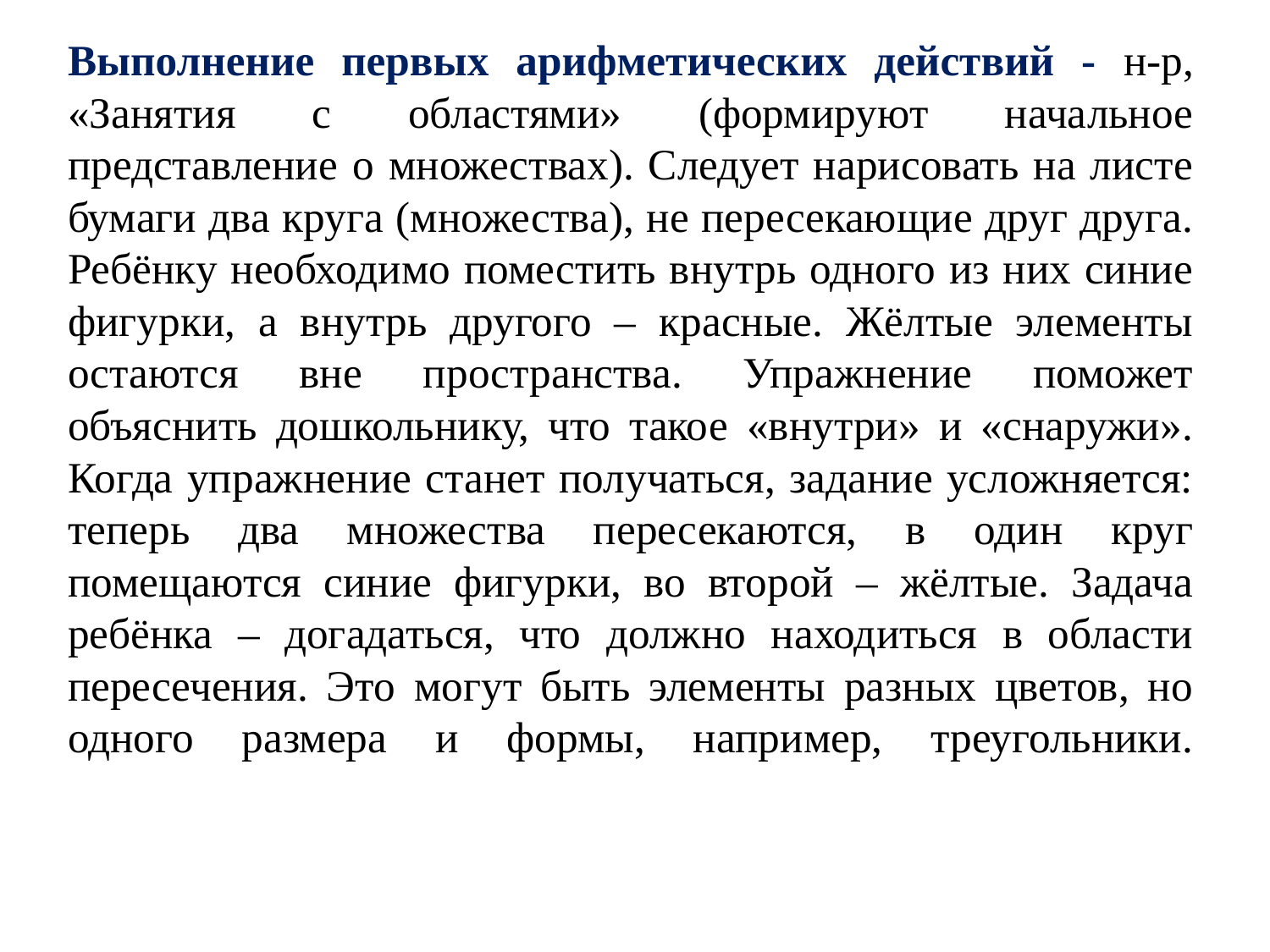

Выполнение первых арифметических действий - н-р, «Занятия с областями» (формируют начальное представление о множествах). Следует нарисовать на листе бумаги два круга (множества), не пересекающие друг друга. Ребёнку необходимо поместить внутрь одного из них синие фигурки, а внутрь другого – красные. Жёлтые элементы остаются вне пространства. Упражнение поможет объяснить дошкольнику, что такое «внутри» и «снаружи». Когда упражнение станет получаться, задание усложняется: теперь два множества пересекаются, в один круг помещаются синие фигурки, во второй – жёлтые. Задача ребёнка – догадаться, что должно находиться в области пересечения. Это могут быть элементы разных цветов, но одного размера и формы, например, треугольники.